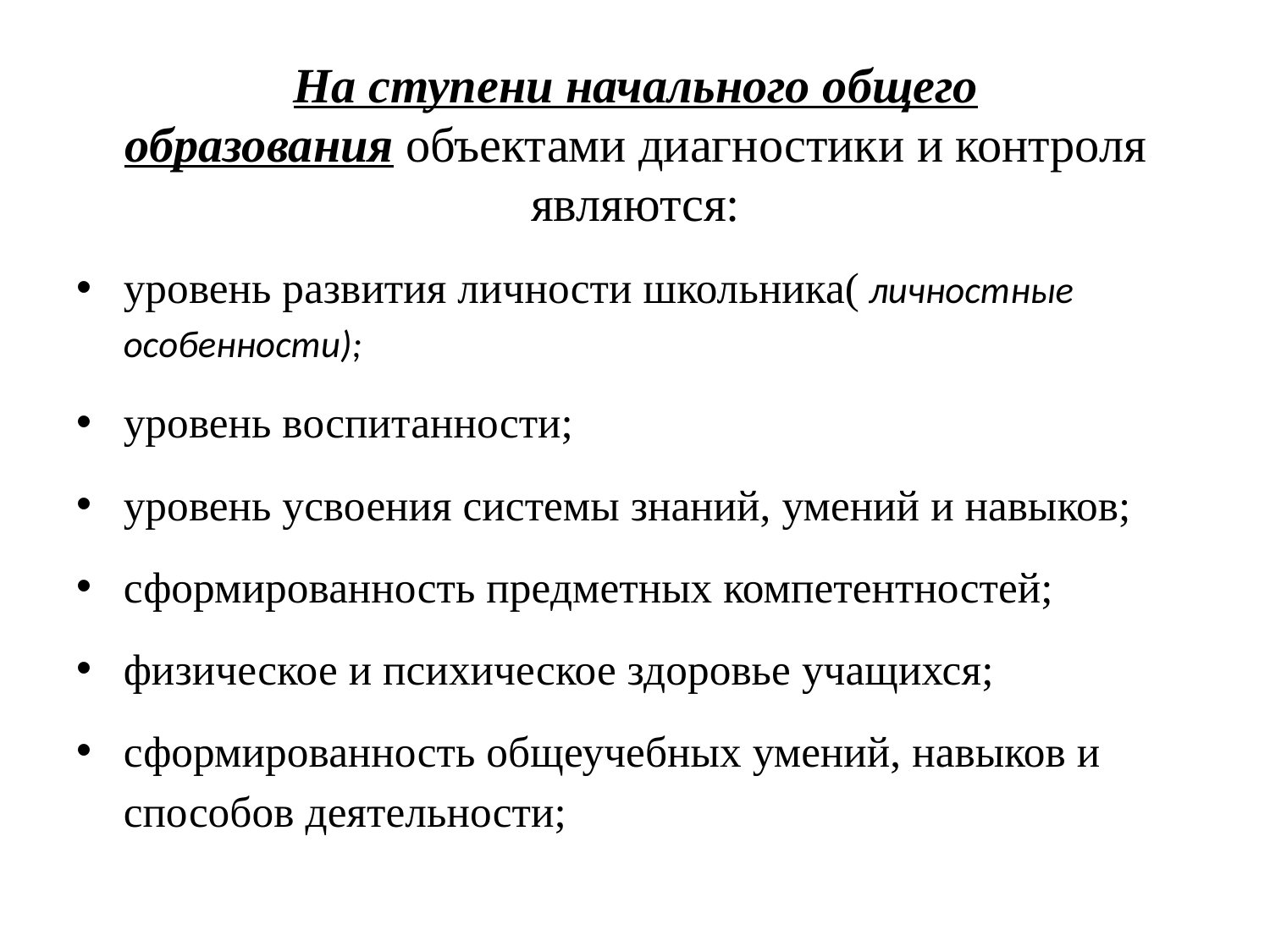

# На ступени начального общего образования объектами диагностики и контроля являются:
уровень развития личности школьника( личностные особенности);
уровень воспитанности;
уровень усвоения системы знаний, умений и навыков;
сформированность предметных компетентностей;
физическое и психическое здоровье учащихся;
сформированность общеучебных умений, навыков и способов деятельности;